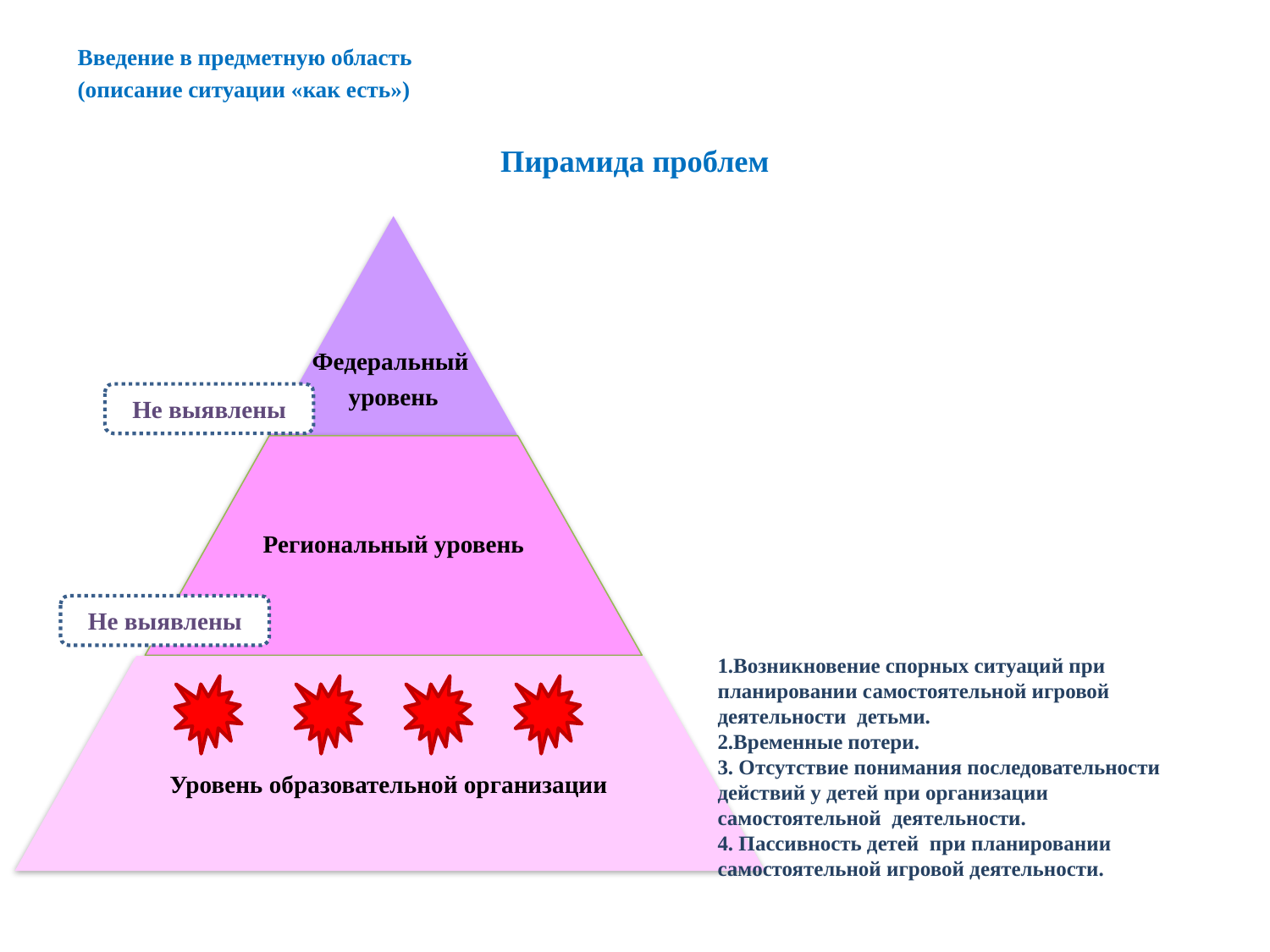

Введение в предметную область
(описание ситуации «как есть»)

Пирамида проблем
#

Федеральный
уровень
Не выявлены

Региональный уровень
Не выявлены
1.Возникновение спорных ситуаций при планировании самостоятельной игровой деятельности  детьми.
2.Временные потери.
3. Отсутствие понимания последовательности  действий у детей при организации самостоятельной  деятельности.
4. Пассивность детей  при планировании самостоятельной игровой деятельности.

Уровень образовательной организации